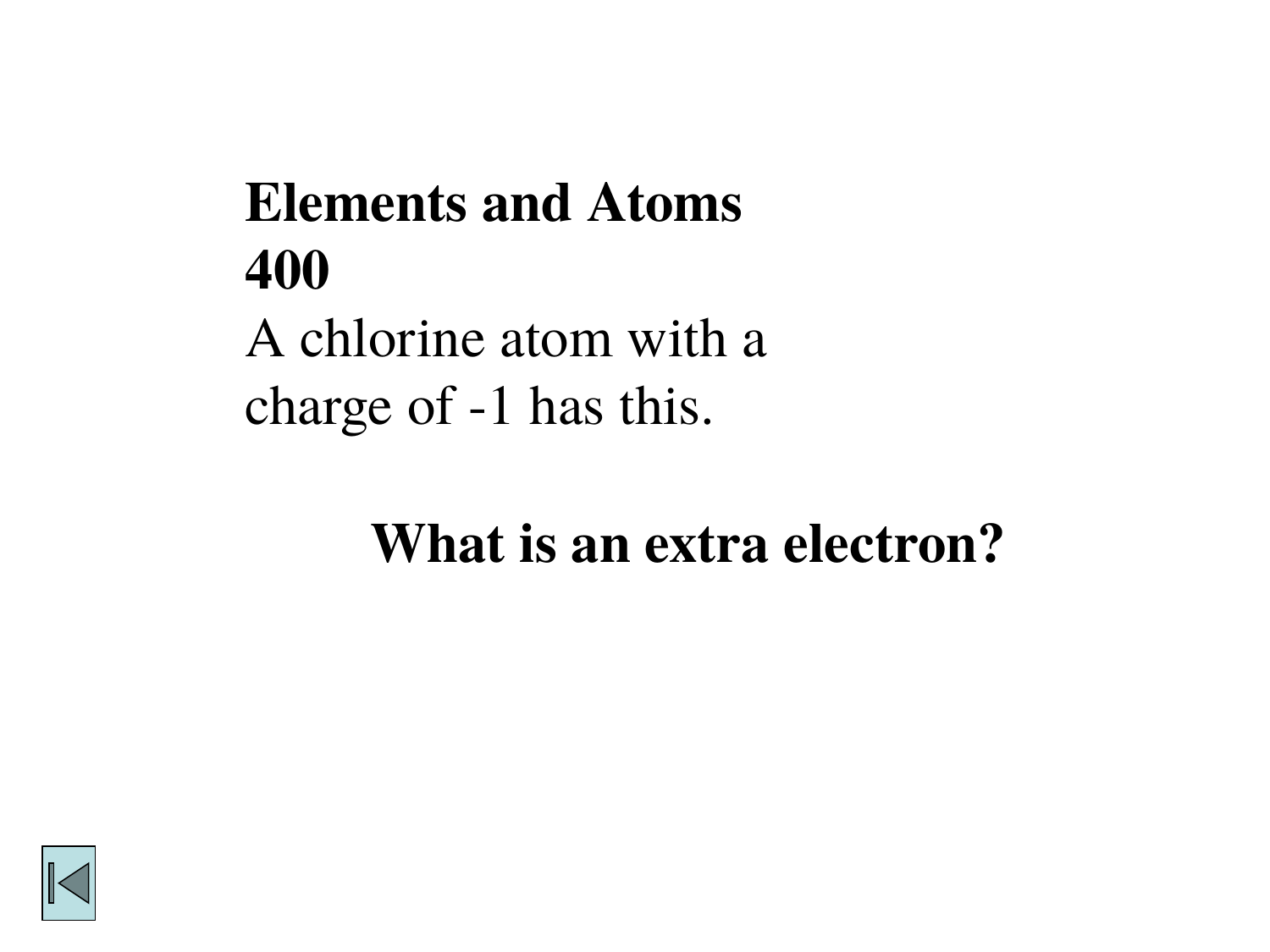

Elements and Atoms
400
A chlorine atom with a charge of -1 has this.
What is an extra electron?